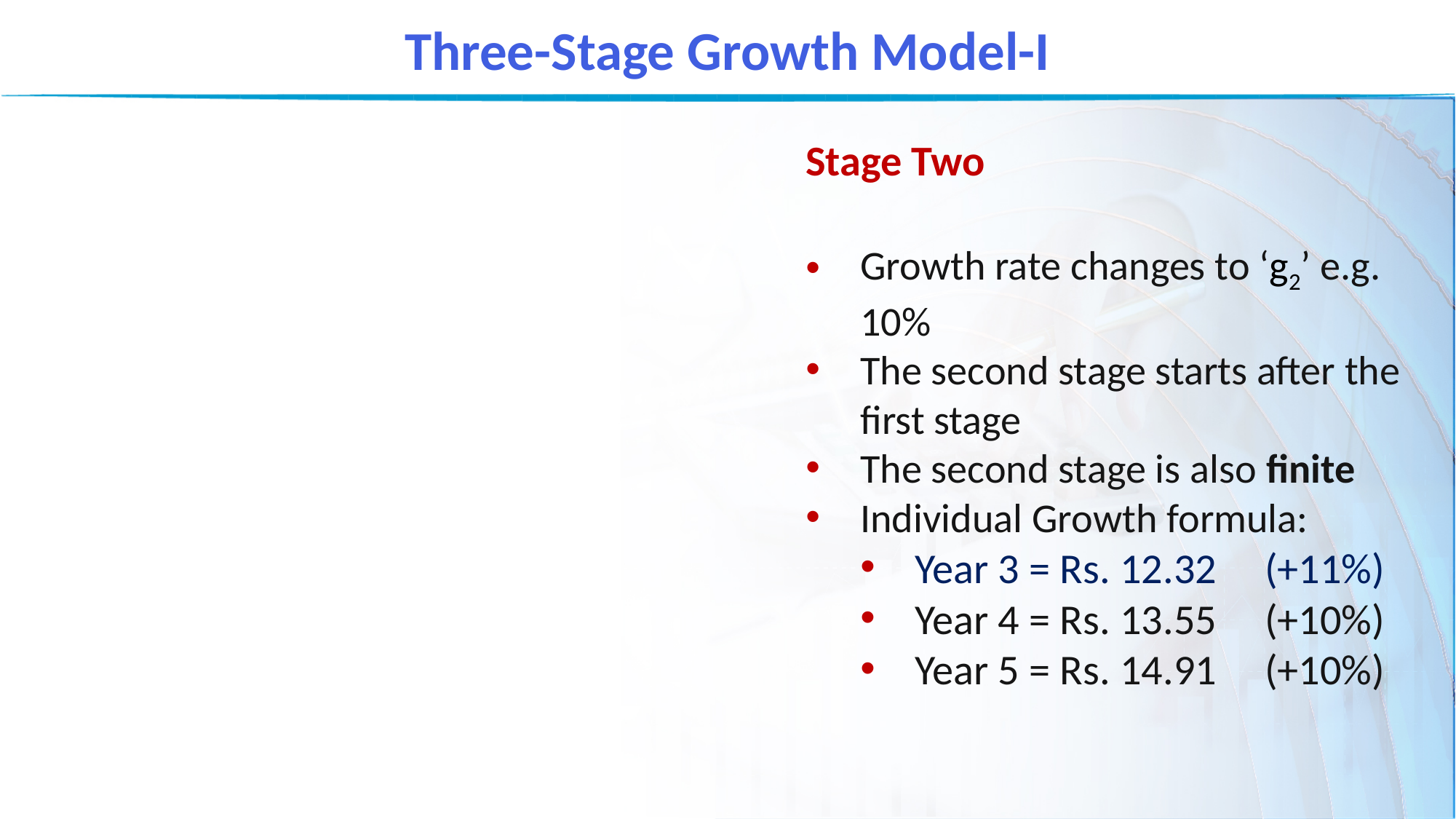

Three-Stage Growth Model-I
Stage Two

Growth rate changes to ‘g2’ e.g. 10%
The second stage starts after the first stage
The second stage is also finite
Individual Growth formula:
Year 3 = Rs. 12.32     (+11%)
Year 4 = Rs. 13.55     (+10%)
Year 5 = Rs. 14.91     (+10%)